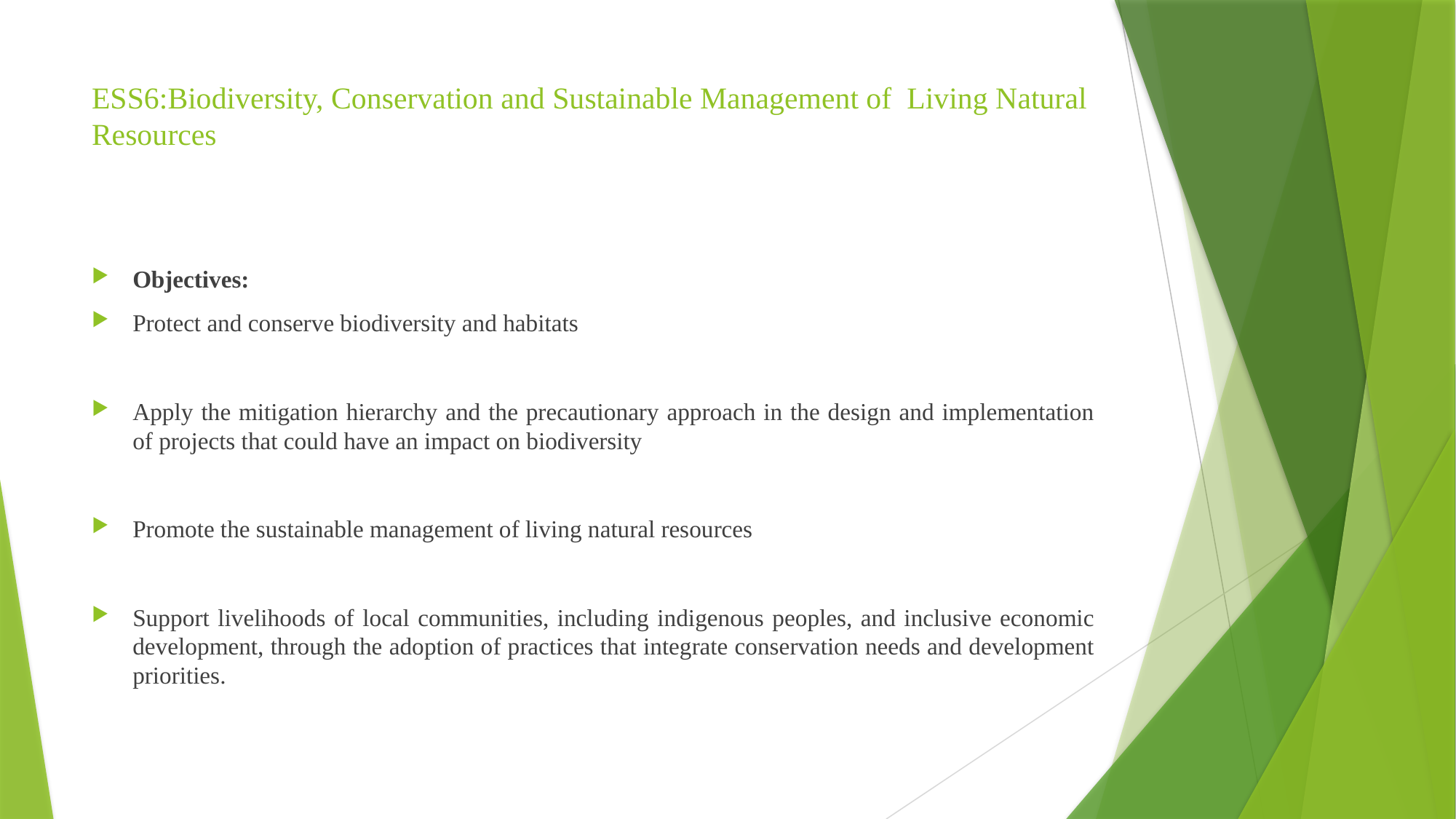

# ESS6:Biodiversity, Conservation and Sustainable Management of  Living Natural Resources
Objectives:
Protect and conserve biodiversity and habitats

Apply the mitigation hierarchy and the precautionary approach in the design and implementation of projects that could have an impact on biodiversity

Promote the sustainable management of living natural resources

Support livelihoods of local communities, including indigenous peoples, and inclusive economic development, through the adoption of practices that integrate conservation needs and development priorities.